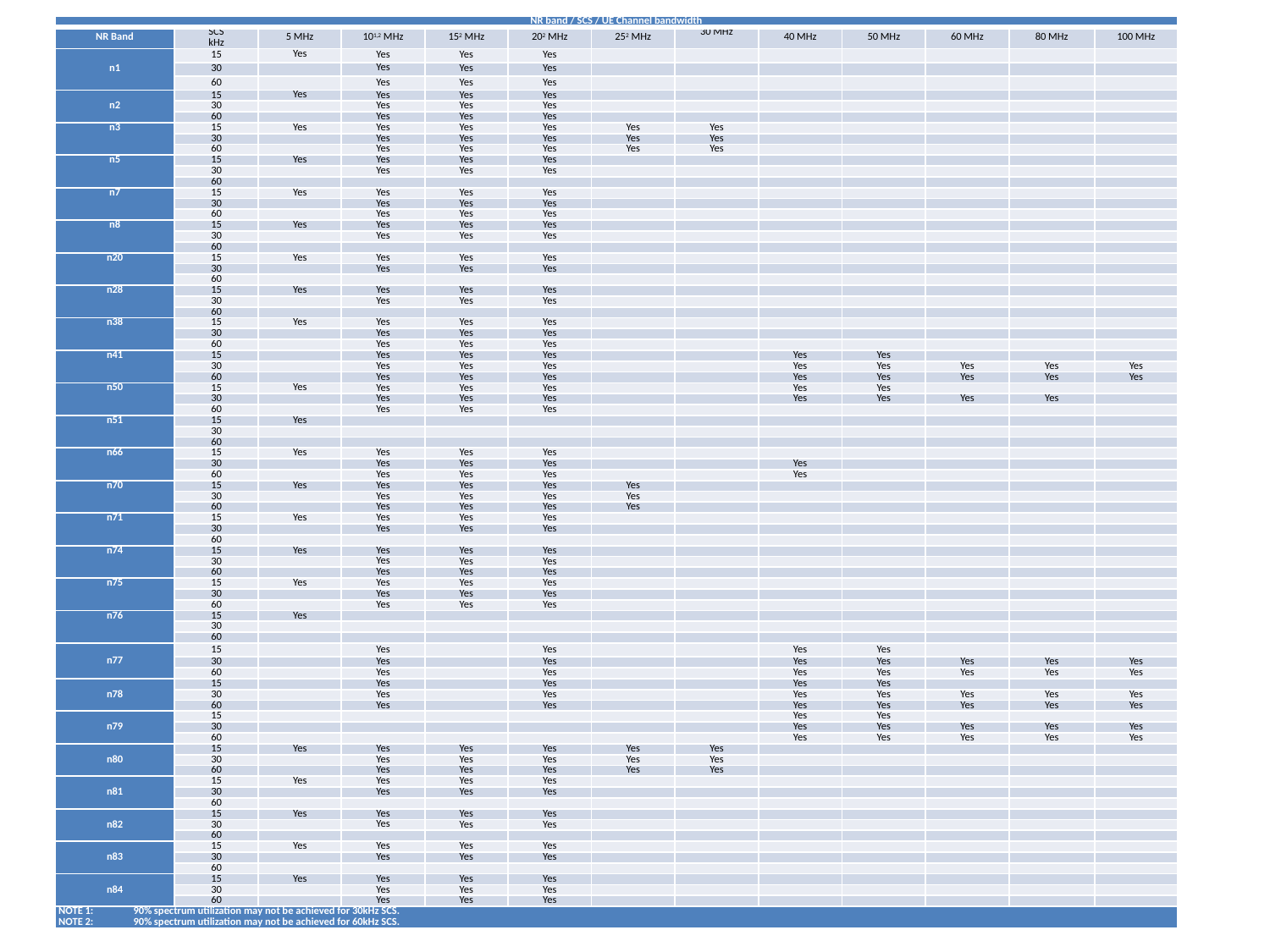

| NR band / SCS / UE Channel bandwidth |  |  |  |  |  |  |  |  |  |  |  |  |
| --- | --- | --- | --- | --- | --- | --- | --- | --- | --- | --- | --- | --- |
| NR Band | SCS kHz | 5 MHz | 101,2 MHz | 152 MHz | 202 MHz | 252 MHz | 30 MHz | 40 MHz | 50 MHz | 60 MHz | 80 MHz | 100 MHz |
| n1 | 15 | Yes | Yes | Yes | Yes |  |  |  |  |  |  |  |
|  | 30 |  | Yes | Yes | Yes |  |  |  |  |  |  |  |
|  | 60 |  | Yes | Yes | Yes |  |  |  |  |  |  |  |
| n2 | 15 | Yes | Yes | Yes | Yes |  |  |  |  |  |  |  |
|  | 30 |  | Yes | Yes | Yes |  |  |  |  |  |  |  |
|  | 60 |  | Yes | Yes | Yes |  |  |  |  |  |  |  |
| n3 | 15 | Yes | Yes | Yes | Yes | Yes | Yes |  |  |  |  |  |
|  | 30 |  | Yes | Yes | Yes | Yes | Yes |  |  |  |  |  |
|  | 60 |  | Yes | Yes | Yes | Yes | Yes |  |  |  |  |  |
| n5 | 15 | Yes | Yes | Yes | Yes |  |  |  |  |  |  |  |
|  | 30 |  | Yes | Yes | Yes |  |  |  |  |  |  |  |
|  | 60 |  |  |  |  |  |  |  |  |  |  |  |
| n7 | 15 | Yes | Yes | Yes | Yes |  |  |  |  |  |  |  |
|  | 30 |  | Yes | Yes | Yes |  |  |  |  |  |  |  |
|  | 60 |  | Yes | Yes | Yes |  |  |  |  |  |  |  |
| n8 | 15 | Yes | Yes | Yes | Yes |  |  |  |  |  |  |  |
|  | 30 |  | Yes | Yes | Yes |  |  |  |  |  |  |  |
|  | 60 |  |  |  |  |  |  |  |  |  |  |  |
| n20 | 15 | Yes | Yes | Yes | Yes |  |  |  |  |  |  |  |
|  | 30 |  | Yes | Yes | Yes |  |  |  |  |  |  |  |
|  | 60 |  |  |  |  |  |  |  |  |  |  |  |
| n28 | 15 | Yes | Yes | Yes | Yes |  |  |  |  |  |  |  |
|  | 30 |  | Yes | Yes | Yes |  |  |  |  |  |  |  |
|  | 60 |  |  |  |  |  |  |  |  |  |  |  |
| n38 | 15 | Yes | Yes | Yes | Yes |  |  |  |  |  |  |  |
|  | 30 |  | Yes | Yes | Yes |  |  |  |  |  |  |  |
|  | 60 |  | Yes | Yes | Yes |  |  |  |  |  |  |  |
| n41 | 15 |  | Yes | Yes | Yes |  |  | Yes | Yes |  |  |  |
|  | 30 |  | Yes | Yes | Yes |  |  | Yes | Yes | Yes | Yes | Yes |
|  | 60 |  | Yes | Yes | Yes |  |  | Yes | Yes | Yes | Yes | Yes |
| n50 | 15 | Yes | Yes | Yes | Yes |  |  | Yes | Yes |  |  |  |
|  | 30 |  | Yes | Yes | Yes |  |  | Yes | Yes | Yes | Yes |  |
|  | 60 |  | Yes | Yes | Yes |  |  |  |  |  |  |  |
| n51 | 15 | Yes |  |  |  |  |  |  |  |  |  |  |
|  | 30 |  |  |  |  |  |  |  |  |  |  |  |
|  | 60 |  |  |  |  |  |  |  |  |  |  |  |
| n66 | 15 | Yes | Yes | Yes | Yes |  |  |  |  |  |  |  |
|  | 30 |  | Yes | Yes | Yes |  |  | Yes |  |  |  |  |
|  | 60 |  | Yes | Yes | Yes |  |  | Yes |  |  |  |  |
| n70 | 15 | Yes | Yes | Yes | Yes | Yes |  |  |  |  |  |  |
|  | 30 |  | Yes | Yes | Yes | Yes |  |  |  |  |  |  |
|  | 60 |  | Yes | Yes | Yes | Yes |  |  |  |  |  |  |
| n71 | 15 | Yes | Yes | Yes | Yes |  |  |  |  |  |  |  |
|  | 30 |  | Yes | Yes | Yes |  |  |  |  |  |  |  |
|  | 60 |  |  |  |  |  |  |  |  |  |  |  |
| n74 | 15 | Yes | Yes | Yes | Yes |  |  |  |  |  |  |  |
|  | 30 |  | Yes | Yes | Yes |  |  |  |  |  |  |  |
|  | 60 |  | Yes | Yes | Yes |  |  |  |  |  |  |  |
| n75 | 15 | Yes | Yes | Yes | Yes |  |  |  |  |  |  |  |
|  | 30 |  | Yes | Yes | Yes |  |  |  |  |  |  |  |
|  | 60 |  | Yes | Yes | Yes |  |  |  |  |  |  |  |
| n76 | 15 | Yes |  |  |  |  |  |  |  |  |  |  |
|  | 30 |  |  |  |  |  |  |  |  |  |  |  |
|  | 60 |  |  |  |  |  |  |  |  |  |  |  |
| n77 | 15 |  | Yes |  | Yes |  |  | Yes | Yes |  |  |  |
|  | 30 |  | Yes |  | Yes |  |  | Yes | Yes | Yes | Yes | Yes |
|  | 60 |  | Yes |  | Yes |  |  | Yes | Yes | Yes | Yes | Yes |
| n78 | 15 |  | Yes |  | Yes |  |  | Yes | Yes |  |  |  |
|  | 30 |  | Yes |  | Yes |  |  | Yes | Yes | Yes | Yes | Yes |
|  | 60 |  | Yes |  | Yes |  |  | Yes | Yes | Yes | Yes | Yes |
| n79 | 15 |  |  |  |  |  |  | Yes | Yes |  |  |  |
|  | 30 |  |  |  |  |  |  | Yes | Yes | Yes | Yes | Yes |
|  | 60 |  |  |  |  |  |  | Yes | Yes | Yes | Yes | Yes |
| n80 | 15 | Yes | Yes | Yes | Yes | Yes | Yes |  |  |  |  |  |
|  | 30 |  | Yes | Yes | Yes | Yes | Yes |  |  |  |  |  |
|  | 60 |  | Yes | Yes | Yes | Yes | Yes |  |  |  |  |  |
| n81 | 15 | Yes | Yes | Yes | Yes |  |  |  |  |  |  |  |
|  | 30 |  | Yes | Yes | Yes |  |  |  |  |  |  |  |
|  | 60 |  |  |  |  |  |  |  |  |  |  |  |
| n82 | 15 | Yes | Yes | Yes | Yes |  |  |  |  |  |  |  |
|  | 30 |  | Yes | Yes | Yes |  |  |  |  |  |  |  |
|  | 60 |  |  |  |  |  |  |  |  |  |  |  |
| n83 | 15 | Yes | Yes | Yes | Yes |  |  |  |  |  |  |  |
|  | 30 |  | Yes | Yes | Yes |  |  |  |  |  |  |  |
|  | 60 |  |  |  |  |  |  |  |  |  |  |  |
| n84 | 15 | Yes | Yes | Yes | Yes |  |  |  |  |  |  |  |
|  | 30 |  | Yes | Yes | Yes |  |  |  |  |  |  |  |
|  | 60 |  | Yes | Yes | Yes |  |  |  |  |  |  |  |
| NOTE 1: 90% spectrum utilization may not be achieved for 30kHz SCS. NOTE 2: 90% spectrum utilization may not be achieved for 60kHz SCS. |  |  |  |  |  |  |  |  |  |  |  |  |